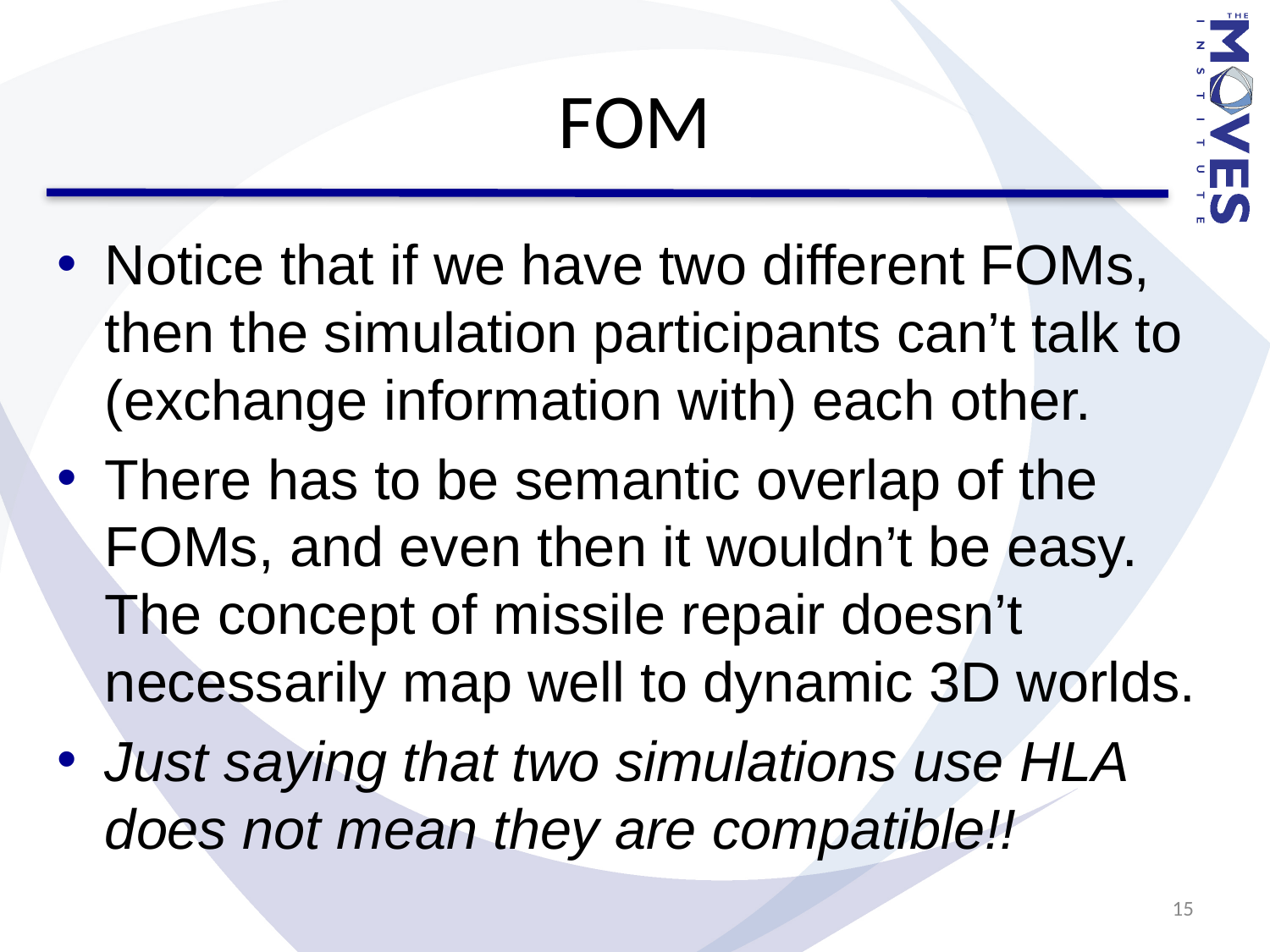

# FOM
Notice that if we have two different FOMs, then the simulation participants can’t talk to (exchange information with) each other.
There has to be semantic overlap of the FOMs, and even then it wouldn’t be easy. The concept of missile repair doesn’t necessarily map well to dynamic 3D worlds.
Just saying that two simulations use HLA does not mean they are compatible!!
15